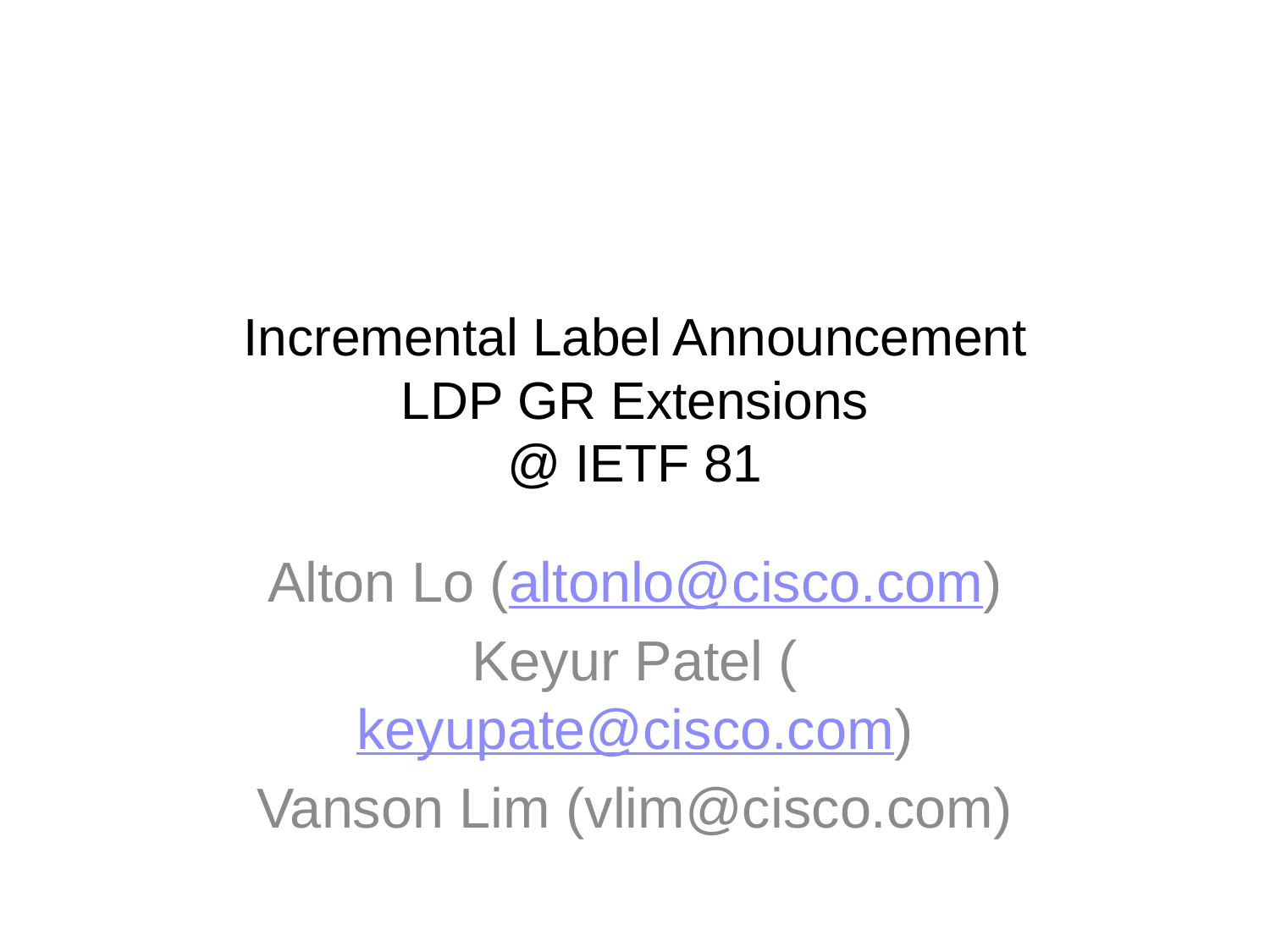

# Incremental Label Announcement LDP GR Extensions @ IETF 81
Alton Lo (altonlo@cisco.com)
Keyur Patel (keyupate@cisco.com)
Vanson Lim (vlim@cisco.com)